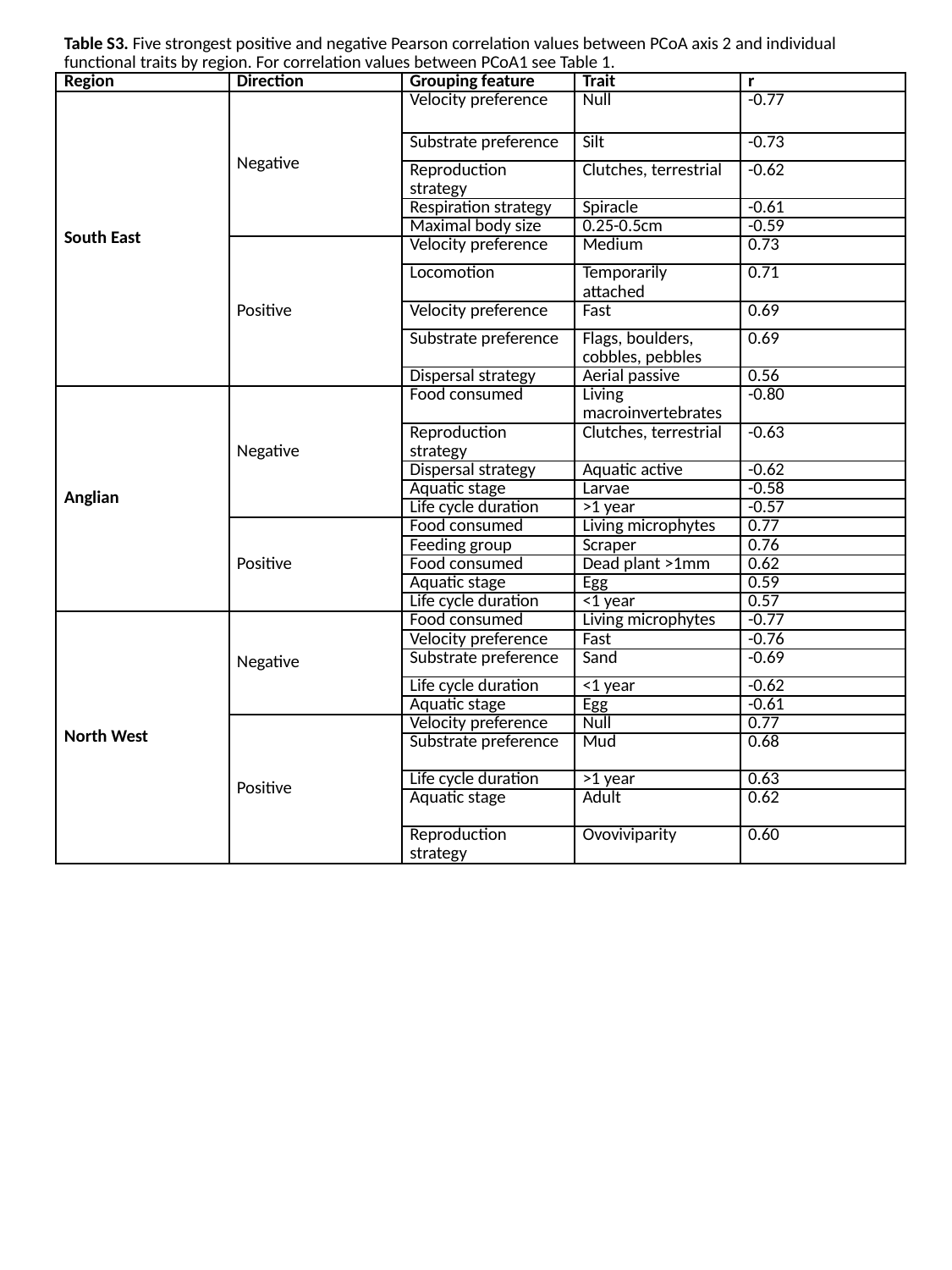

| Table S3. Five strongest positive and negative Pearson correlation values between PCoA axis 2 and individual functional traits by region. For correlation values between PCoA1 see Table 1. |  |  |  |  |
| --- | --- | --- | --- | --- |
| Region | Direction | Grouping feature | Trait | r |
| South East | Negative | Velocity preference | Null | -0.77 |
|  |  | Substrate preference | Silt | -0.73 |
|  |  | Reproduction strategy | Clutches, terrestrial | -0.62 |
|  |  | Respiration strategy | Spiracle | -0.61 |
|  |  | Maximal body size | 0.25-0.5cm | -0.59 |
|  | Positive | Velocity preference | Medium | 0.73 |
|  |  | Locomotion | Temporarily attached | 0.71 |
|  |  | Velocity preference | Fast | 0.69 |
|  |  | Substrate preference | Flags, boulders, cobbles, pebbles | 0.69 |
|  |  | Dispersal strategy | Aerial passive | 0.56 |
| Anglian | Negative | Food consumed | Living macroinvertebrates | -0.80 |
|  |  | Reproduction strategy | Clutches, terrestrial | -0.63 |
|  |  | Dispersal strategy | Aquatic active | -0.62 |
|  |  | Aquatic stage | Larvae | -0.58 |
|  |  | Life cycle duration | >1 year | -0.57 |
|  | Positive | Food consumed | Living microphytes | 0.77 |
|  |  | Feeding group | Scraper | 0.76 |
|  |  | Food consumed | Dead plant >1mm | 0.62 |
|  |  | Aquatic stage | Egg | 0.59 |
|  |  | Life cycle duration | <1 year | 0.57 |
| North West | Negative | Food consumed | Living microphytes | -0.77 |
|  |  | Velocity preference | Fast | -0.76 |
|  |  | Substrate preference | Sand | -0.69 |
|  |  | Life cycle duration | <1 year | -0.62 |
|  |  | Aquatic stage | Egg | -0.61 |
|  | Positive | Velocity preference | Null | 0.77 |
|  |  | Substrate preference | Mud | 0.68 |
|  |  | Life cycle duration | >1 year | 0.63 |
|  |  | Aquatic stage | Adult | 0.62 |
|  |  | Reproduction strategy | Ovoviviparity | 0.60 |